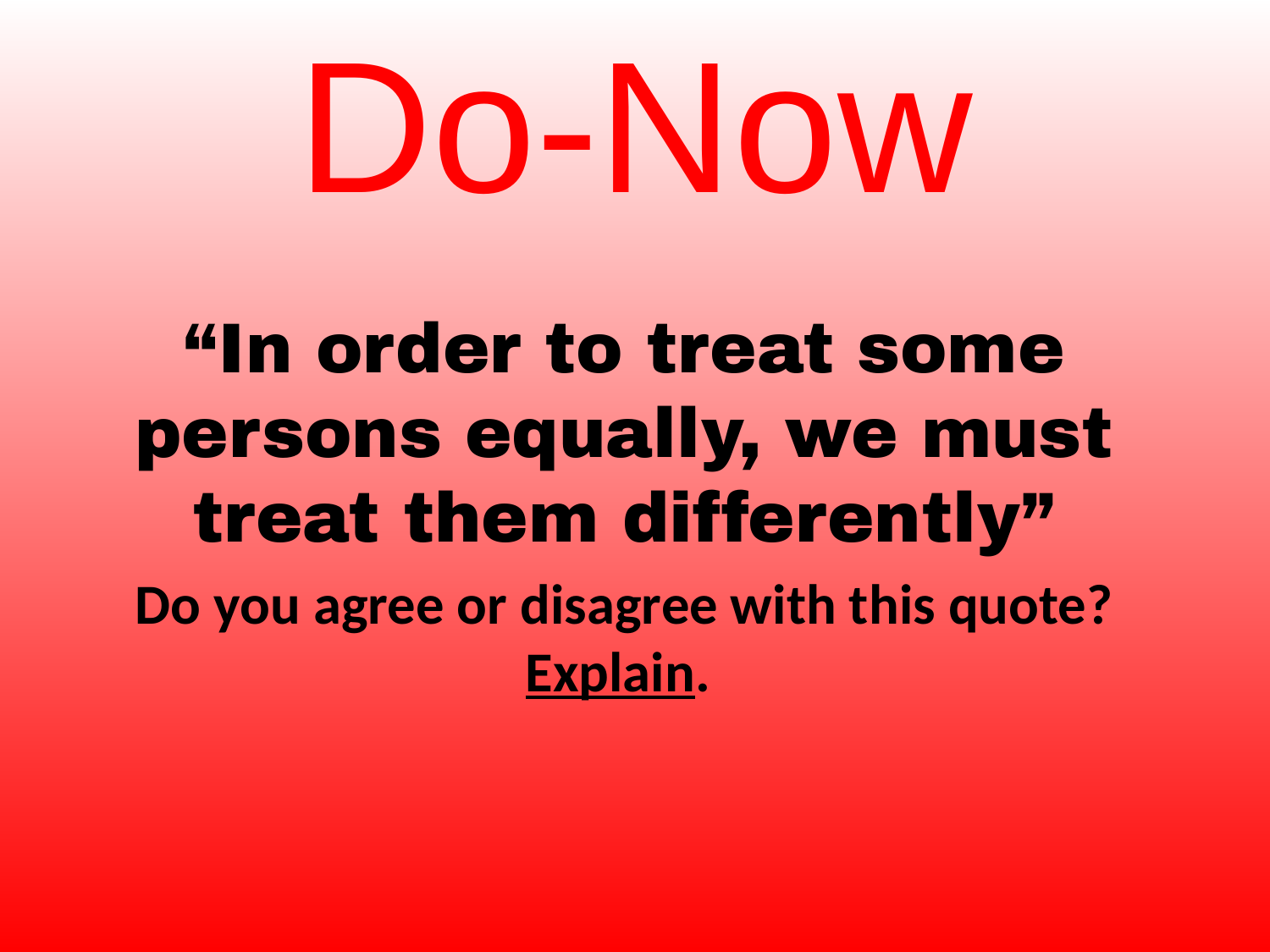

# Do-Now
“In order to treat some persons equally, we must treat them differently”
Do you agree or disagree with this quote? Explain.